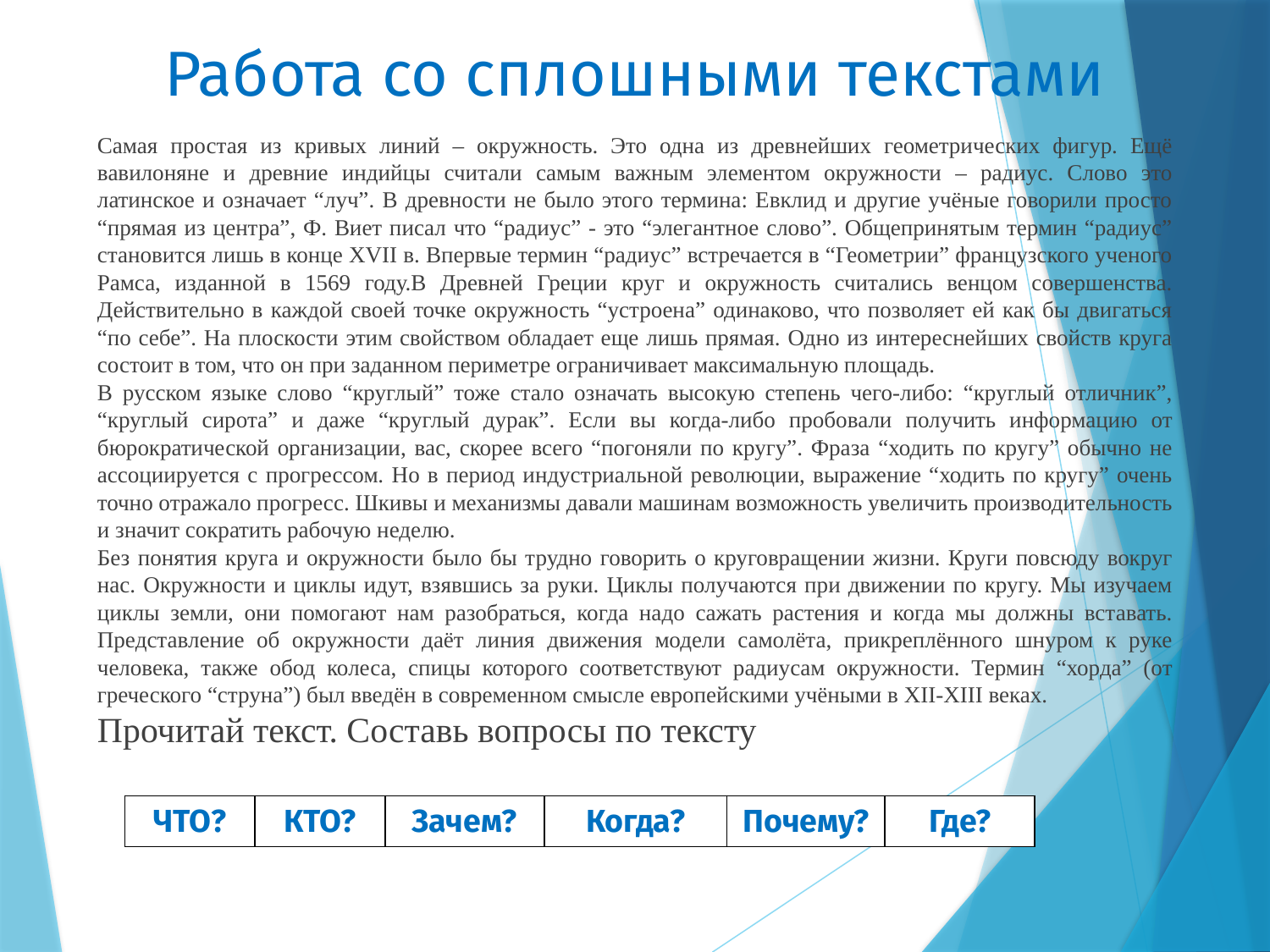

# Работа со сплошными текстами
Самая простая из кривых линий – окружность. Это одна из древнейших геометрических фигур. Ещё вавилоняне и древние индийцы считали самым важным элементом окружности – радиус. Слово это латинское и означает “луч”. В древности не было этого термина: Евклид и другие учёные говорили просто “прямая из центра”, Ф. Виет писал что “радиус” - это “элегантное слово”. Общепринятым термин “радиус” становится лишь в конце XVII в. Впервые термин “радиус” встречается в “Геометрии” французского ученого Рамса, изданной в 1569 году.В Древней Греции круг и окружность считались венцом совершенства. Действительно в каждой своей точке окружность “устроена” одинаково, что позволяет ей как бы двигаться “по себе”. На плоскости этим свойством обладает еще лишь прямая. Одно из интереснейших свойств круга состоит в том, что он при заданном периметре ограничивает максимальную площадь.
В русском языке слово “круглый” тоже стало означать высокую степень чего-либо: “круглый отличник”, “круглый сирота” и даже “круглый дурак”. Если вы когда-либо пробовали получить информацию от бюрократической организации, вас, скорее всего “погоняли по кругу”. Фраза “ходить по кругу” обычно не ассоциируется с прогрессом. Но в период индустриальной революции, выражение “ходить по кругу” очень точно отражало прогресс. Шкивы и механизмы давали машинам возможность увеличить производительность и значит сократить рабочую неделю.
Без понятия круга и окружности было бы трудно говорить о круговращении жизни. Круги повсюду вокруг нас. Окружности и циклы идут, взявшись за руки. Циклы получаются при движении по кругу. Мы изучаем циклы земли, они помогают нам разобраться, когда надо сажать растения и когда мы должны вставать. Представление об окружности даёт линия движения модели самолёта, прикреплённого шнуром к руке человека, также обод колеса, спицы которого соответствуют радиусам окружности. Термин “хорда” (от греческого “струна”) был введён в современном смысле европейскими учёными в XII-XIII веках.
Прочитай текст. Составь вопросы по тексту

| ЧТО? | КТО? | Зачем? | Когда? | Почему? | Где? |
| --- | --- | --- | --- | --- | --- |